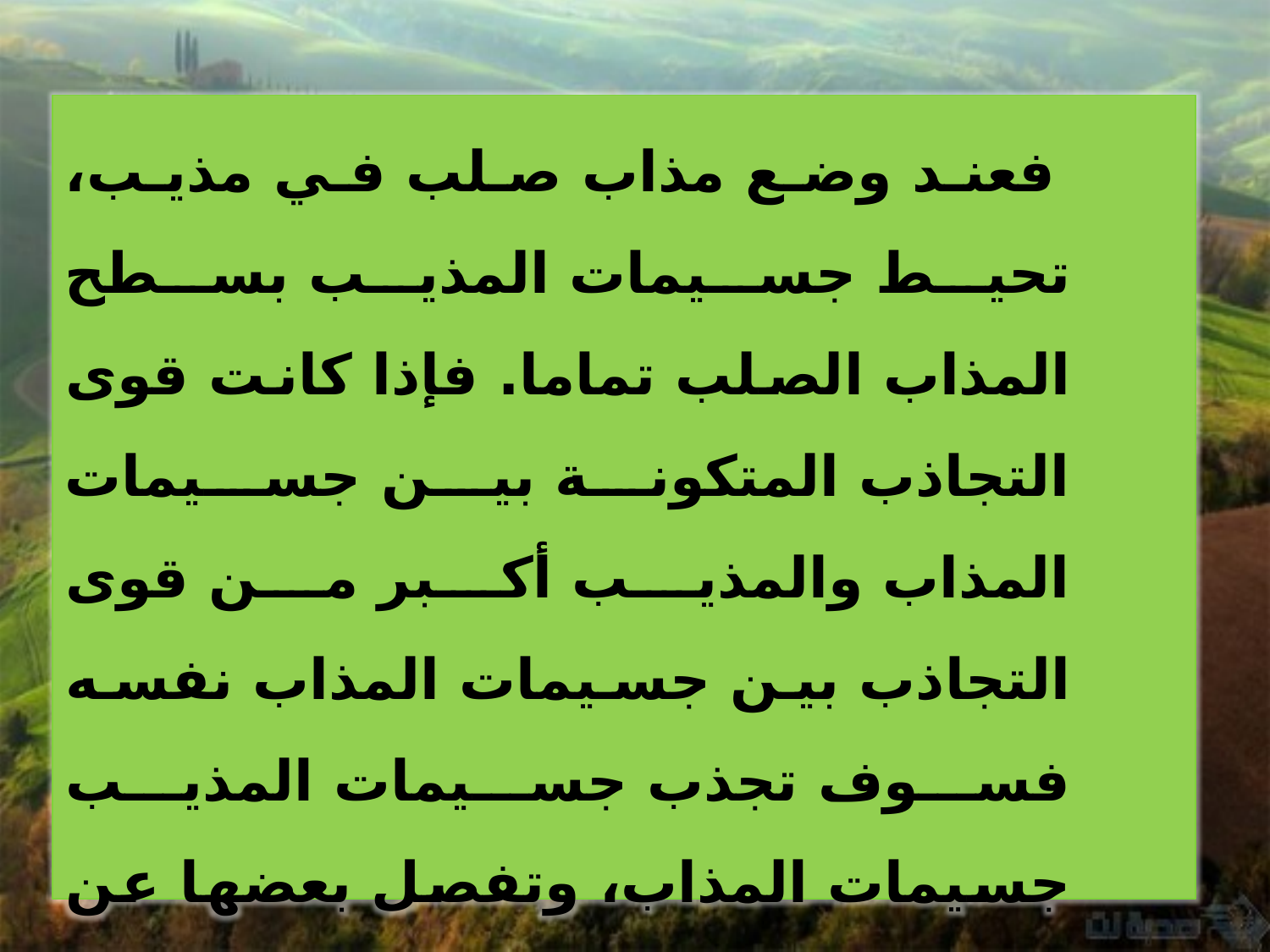

فعند وضع مذاب صلب في مذيب، تحيط جسيمات المذيب بسطح المذاب الصلب تماما. فإذا كانت قوى التجاذب المتكونة بين جسيمات المذاب والمذيب أكبر من قوى التجاذب بين جسيمات المذاب نفسه فسوف تجذب جسيمات المذيب جسيمات المذاب، وتفصل بعضها عن بعض وتحيط بها، ثم تبتعد جسيمات المذاب المحاطة بجسيمات المذيب عن المذاب الصلب، وتتجه نحو المحلول.